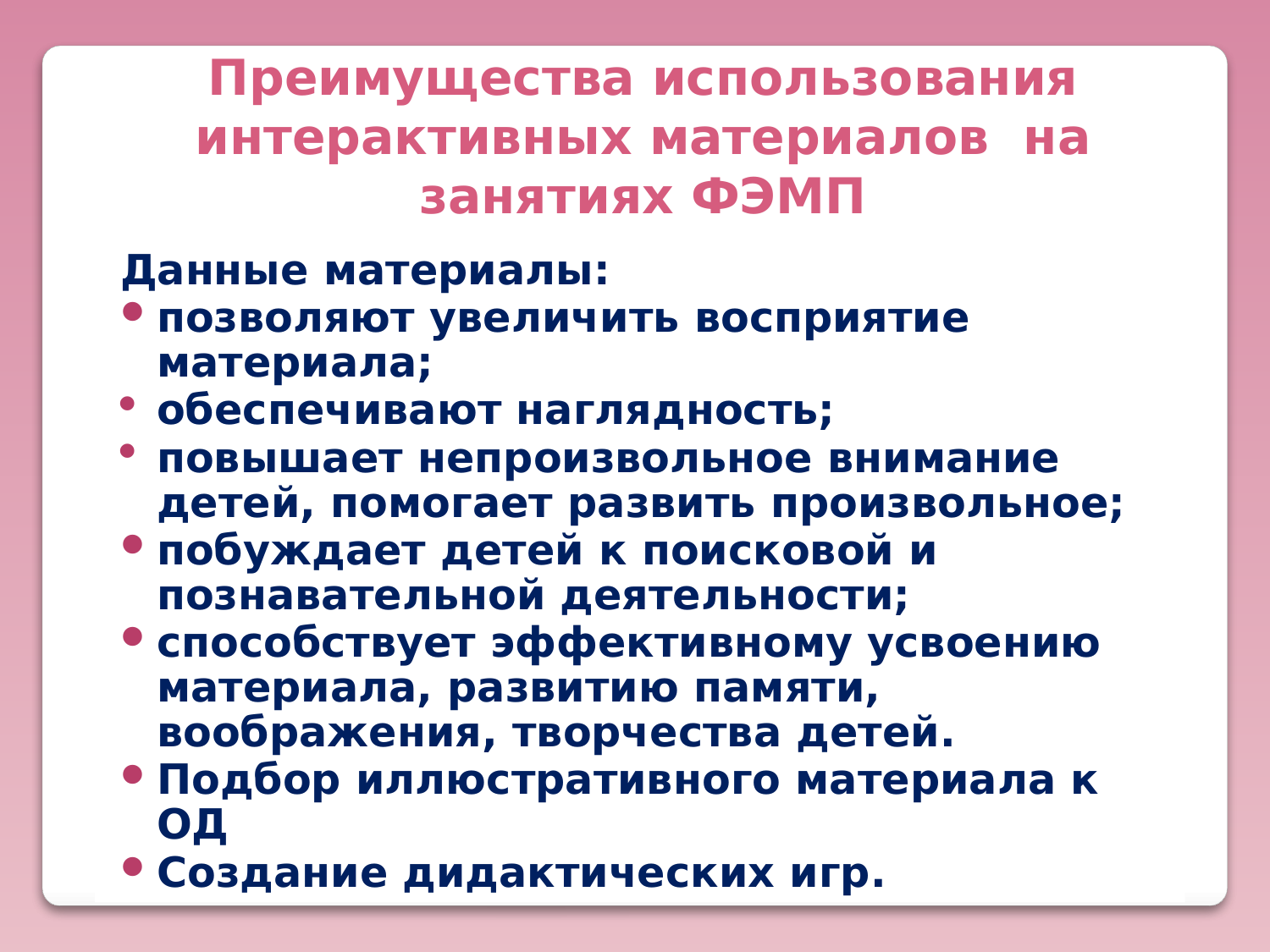

Преимущества использования интерактивных материалов  на занятиях ФЭМП
Данные материалы:
позволяют увеличить восприятие материала;
обеспечивают наглядность;
повышает непроизвольное внимание детей, помогает развить произвольное;
побуждает детей к поисковой и познавательной деятельности;
способствует эффективному усвоению материала, развитию памяти, воображения, творчества детей.
Подбор иллюстративного материала к ОД
Создание дидактических игр.